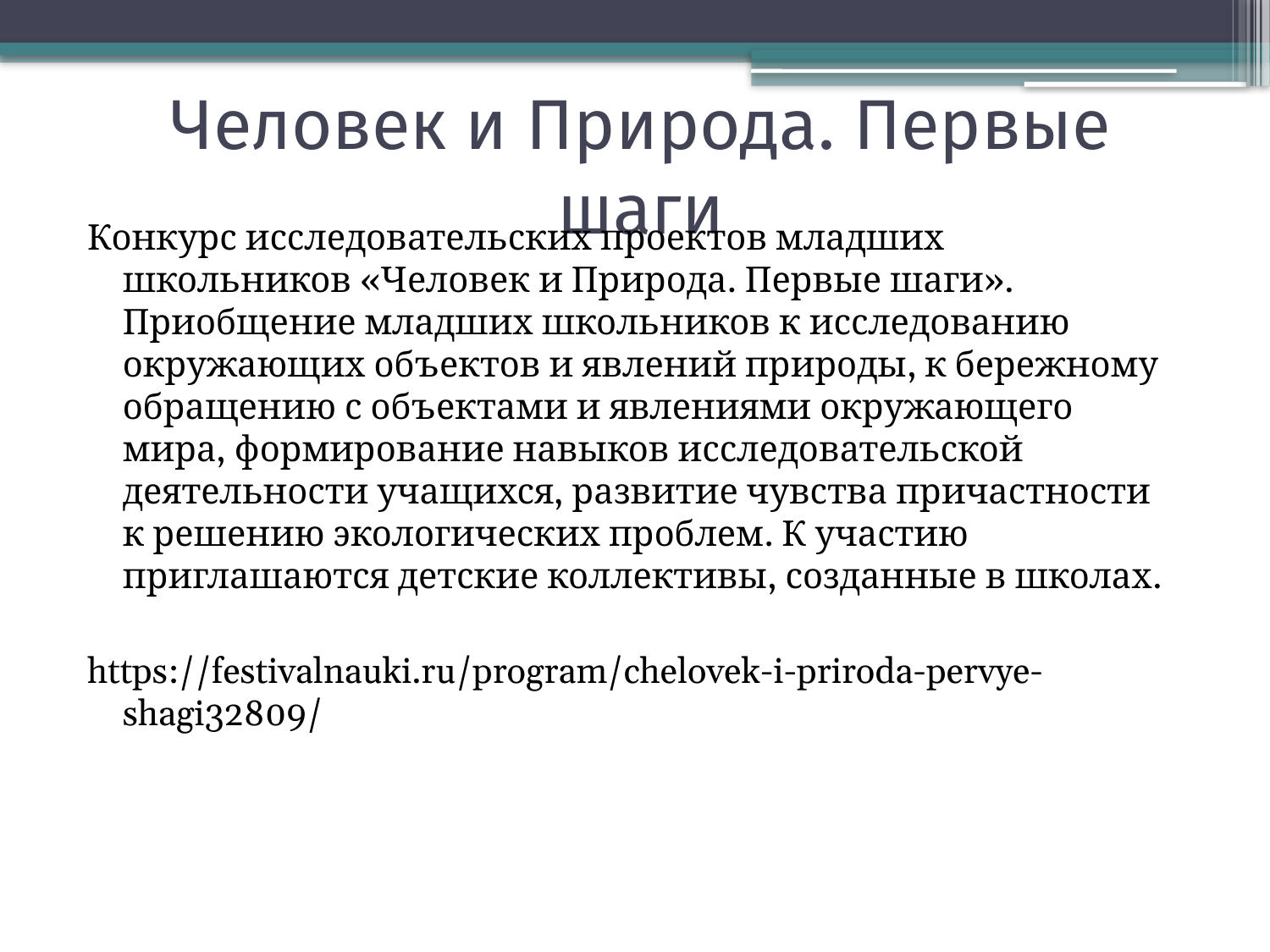

# Человек и Природа. Первые шаги
Конкурс исследовательских проектов младших школьников «Человек и Природа. Первые шаги». Приобщение младших школьников к исследованию окружающих объектов и явлений природы, к бережному обращению с объектами и явлениями окружающего мира, формирование навыков исследовательской деятельности учащихся, развитие чувства причастности к решению экологических проблем. К участию приглашаются детские коллективы, созданные в школах.

https://festivalnauki.ru/program/chelovek-i-priroda-pervye-shagi32809/